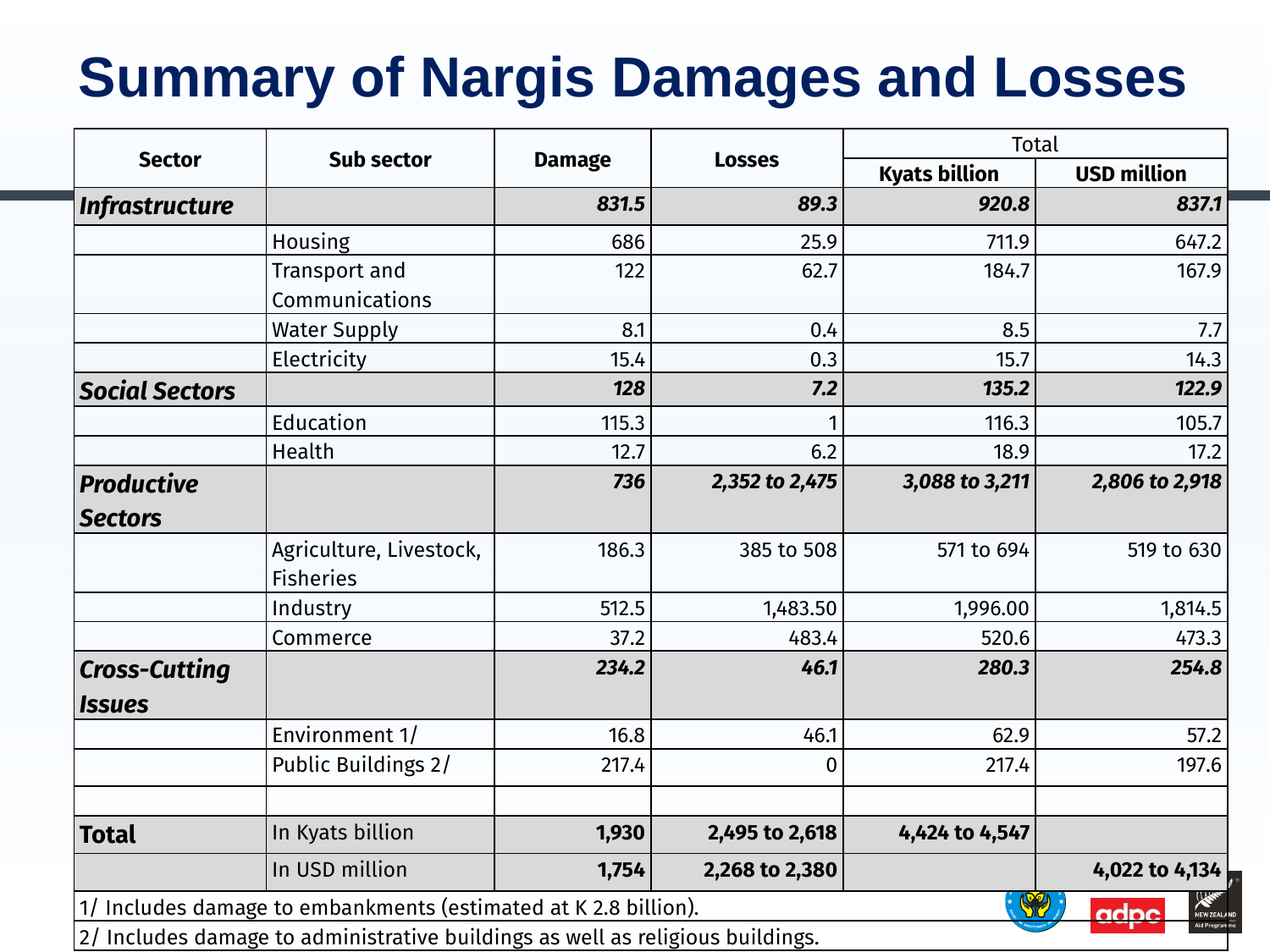

# Summary of Nargis Damages and Losses
| Sector | Sub sector | Damage | Losses | Total |  |
| --- | --- | --- | --- | --- | --- |
|  |  |  |  | Kyats billion | USD million |
| Infrastructure |  | 831.5 | 89.3 | 920.8 | 837.1 |
|  | Housing | 686 | 25.9 | 711.9 | 647.2 |
|  | Transport and Communications | 122 | 62.7 | 184.7 | 167.9 |
|  | Water Supply | 8.1 | 0.4 | 8.5 | 7.7 |
|  | Electricity | 15.4 | 0.3 | 15.7 | 14.3 |
| Social Sectors |  | 128 | 7.2 | 135.2 | 122.9 |
|  | Education | 115.3 | 1 | 116.3 | 105.7 |
|  | Health | 12.7 | 6.2 | 18.9 | 17.2 |
| Productive Sectors |  | 736 | 2,352 to 2,475 | 3,088 to 3,211 | 2,806 to 2,918 |
|  | Agriculture, Livestock, Fisheries | 186.3 | 385 to 508 | 571 to 694 | 519 to 630 |
|  | Industry | 512.5 | 1,483.50 | 1,996.00 | 1,814.5 |
|  | Commerce | 37.2 | 483.4 | 520.6 | 473.3 |
| Cross-Cutting Issues |  | 234.2 | 46.1 | 280.3 | 254.8 |
|  | Environment 1/ | 16.8 | 46.1 | 62.9 | 57.2 |
|  | Public Buildings 2/ | 217.4 | 0 | 217.4 | 197.6 |
|  |  |  |  |  |  |
| Total | In Kyats billion | 1,930 | 2,495 to 2,618 | 4,424 to 4,547 |  |
|  | In USD million | 1,754 | 2,268 to 2,380 |  | 4,022 to 4,134 |
| 1/ Includes damage to embankments (estimated at K 2.8 billion). |  |  |  |  |  |
| 2/ Includes damage to administrative buildings as well as religious buildings. |  |  |  |  |  |